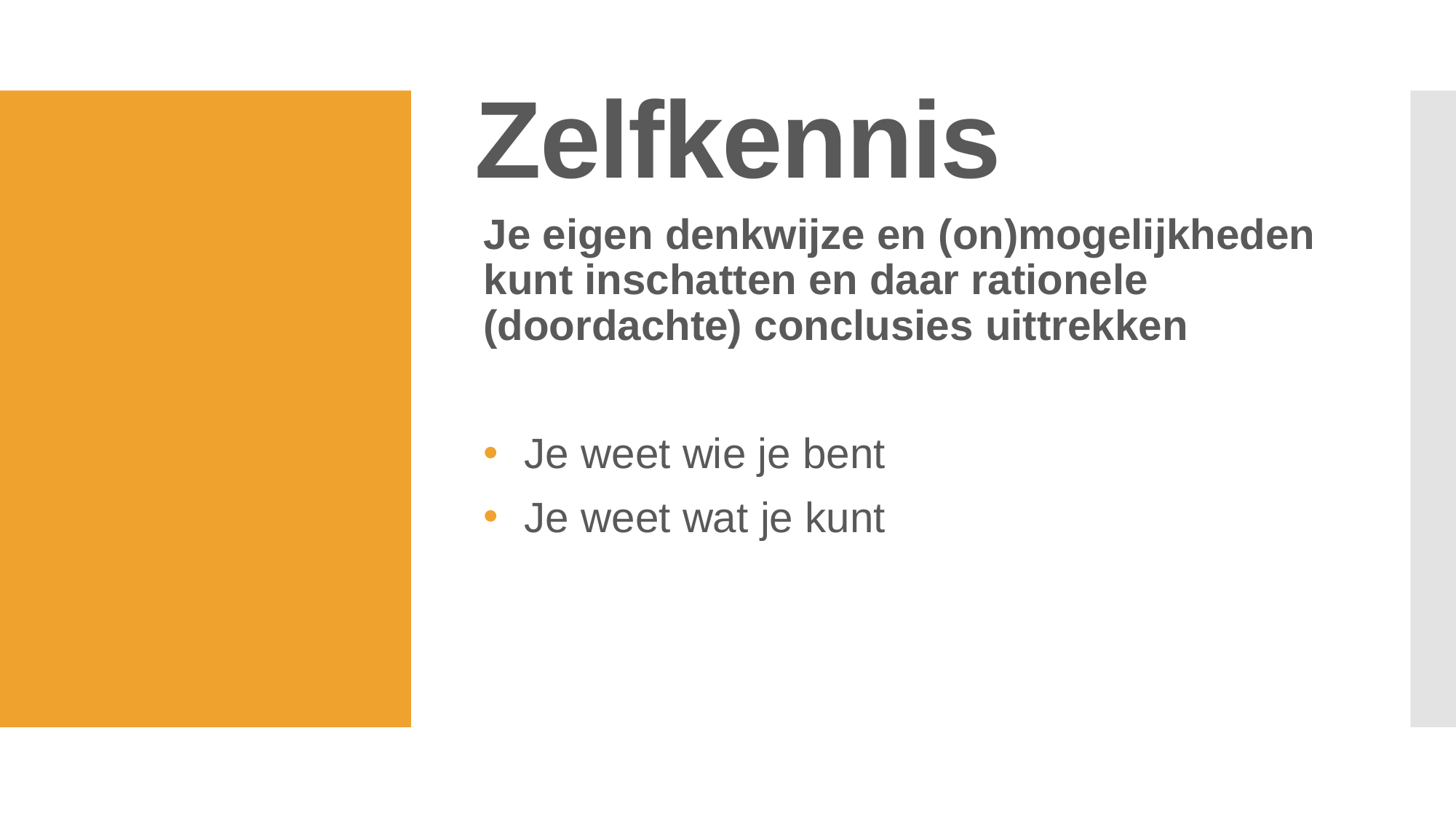

# Zelfkennis
Je eigen denkwijze en (on)mogelijkheden kunt inschatten en daar rationele (doordachte) conclusies uittrekken

Je weet wie je bent
Je weet wat je kunt